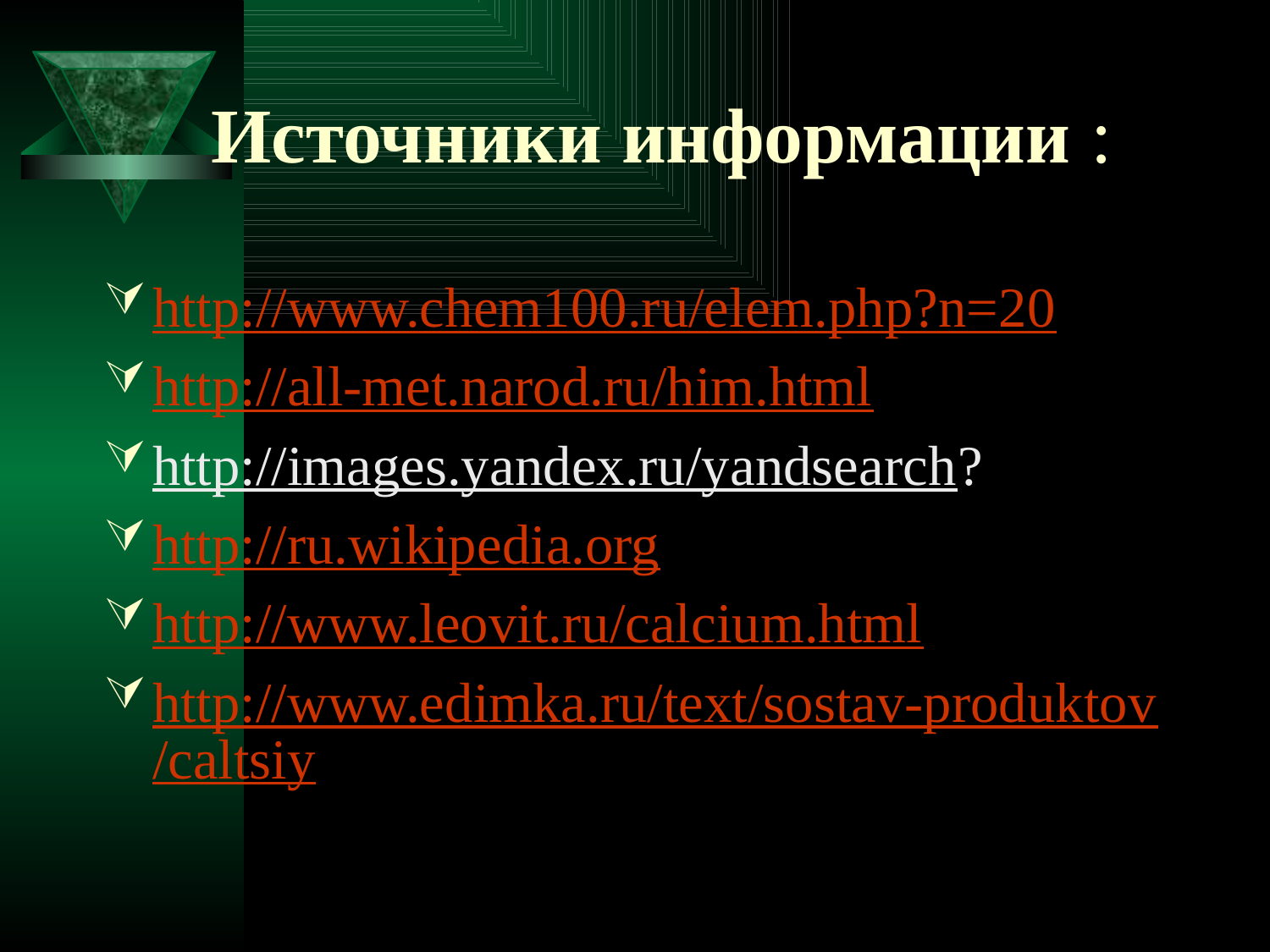

# Источники информации :
http://www.chem100.ru/elem.php?n=20
http://all-met.narod.ru/him.html
http://images.yandex.ru/yandsearch?
http://ru.wikipedia.org
http://www.leovit.ru/calcium.html
http://www.edimka.ru/text/sostav-produktov/caltsiy